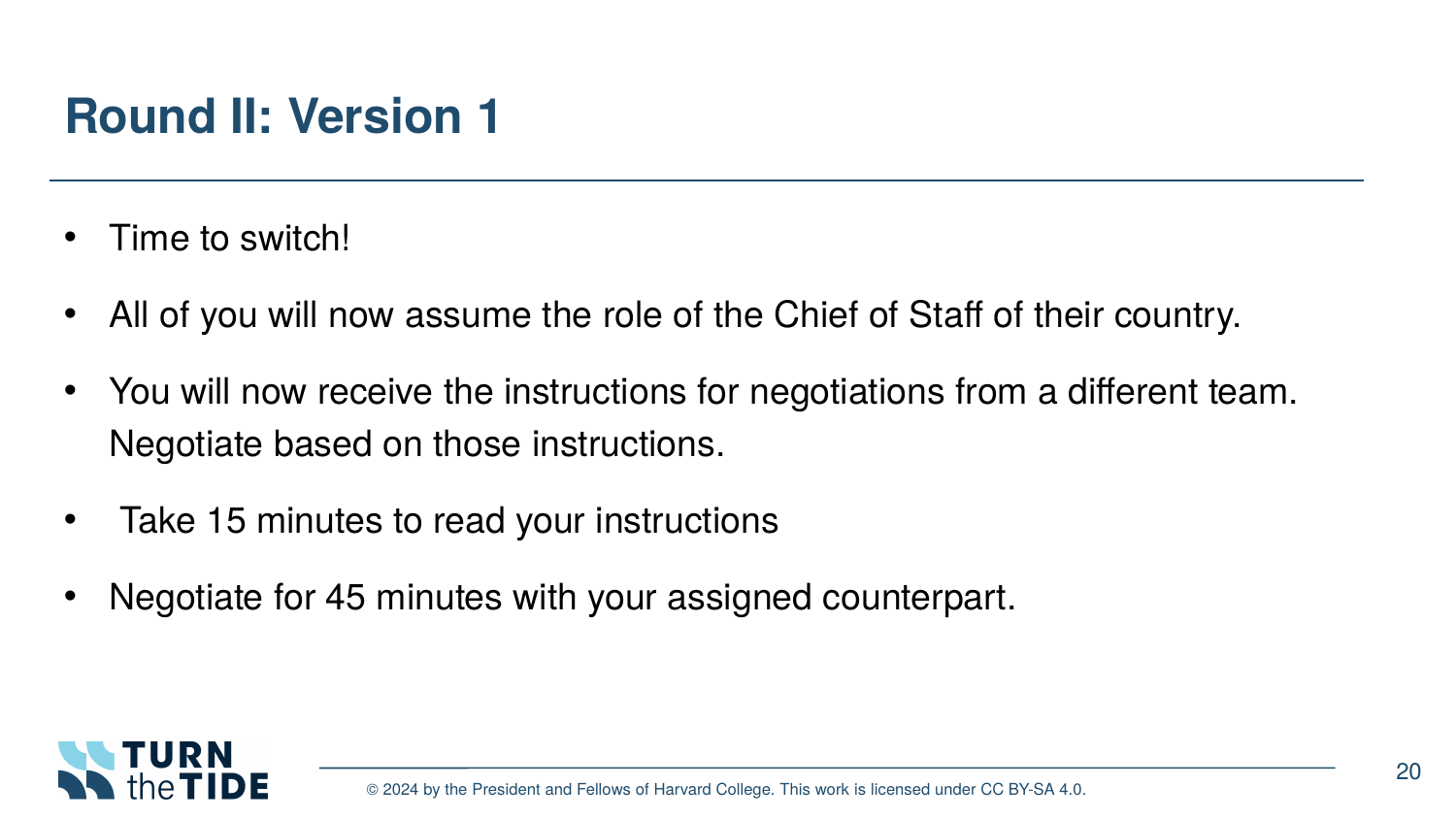

# Round II: Version 1
Time to switch!
All of you will now assume the role of the Chief of Staff of their country.
You will now receive the instructions for negotiations from a different team. Negotiate based on those instructions.
 Take 15 minutes to read your instructions
Negotiate for 45 minutes with your assigned counterpart.
20